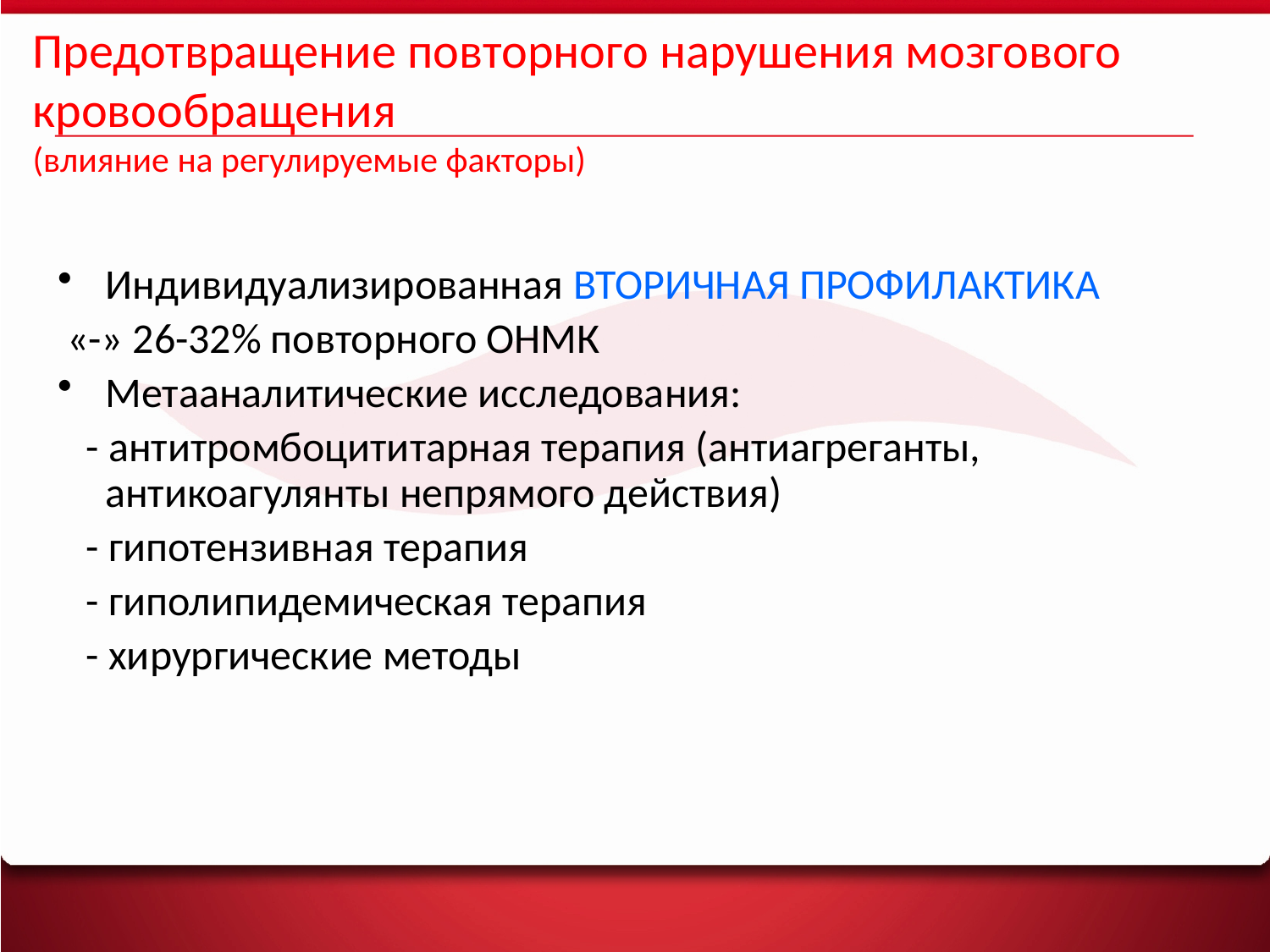

# Предотвращение повторного нарушения мозгового кровообращения (влияние на регулируемые факторы)
Индивидуализированная ВТОРИЧНАЯ ПРОФИЛАКТИКА
 «-» 26-32% повторного ОНМК
Метааналитические исследования:
   - антитромбоцититарная терапия (антиагреганты, антикоагулянты непрямого действия)
   - гипотензивная терапия
   - гиполипидемическая терапия
   - хирургические методы